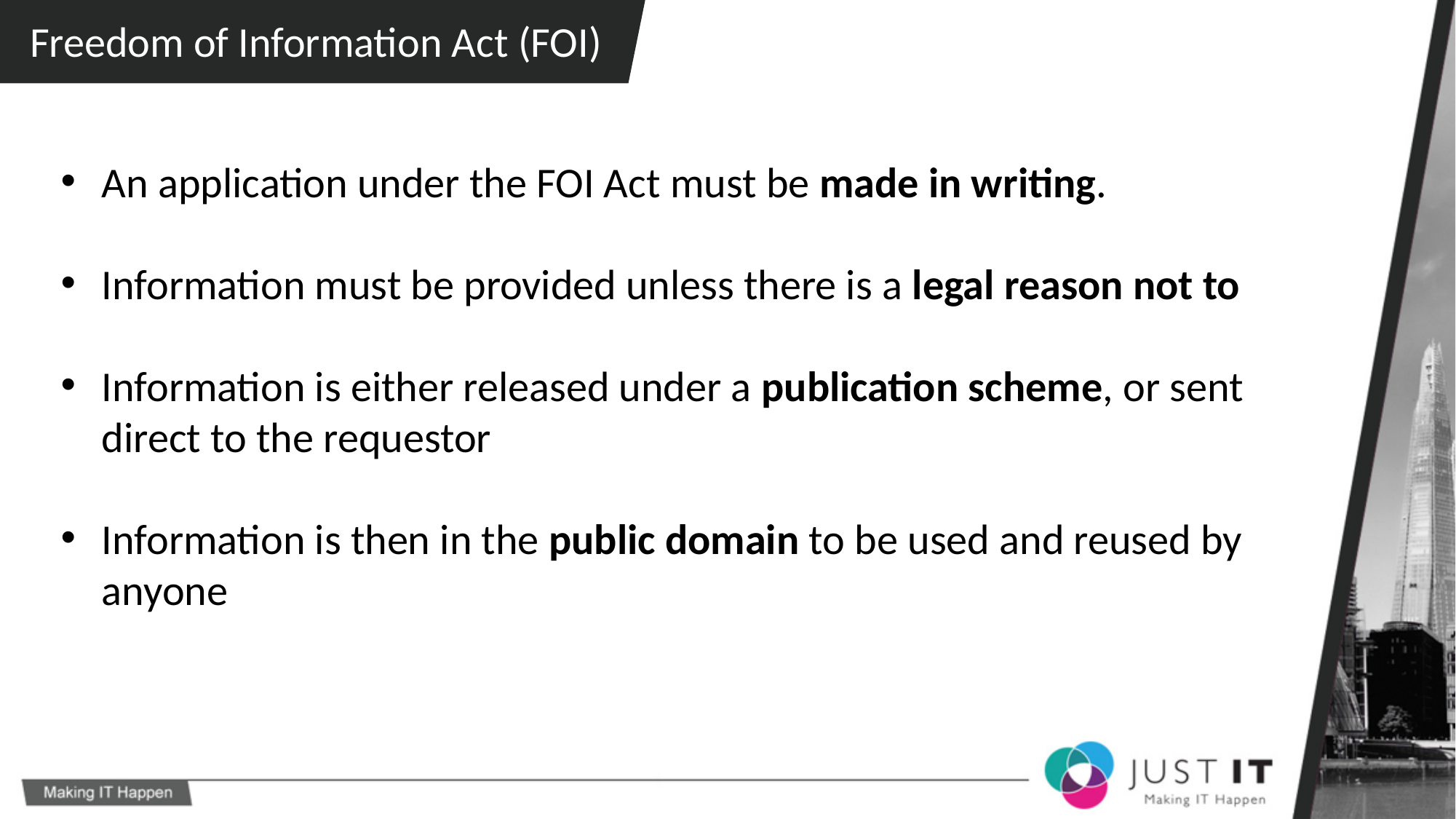

Freedom of Information Act (FOI)
An application under the FOI Act must be made in writing.

Information must be provided unless there is a legal reason not to

Information is either released under a publication scheme, or sent direct to the requestor

Information is then in the public domain to be used and reused by anyone